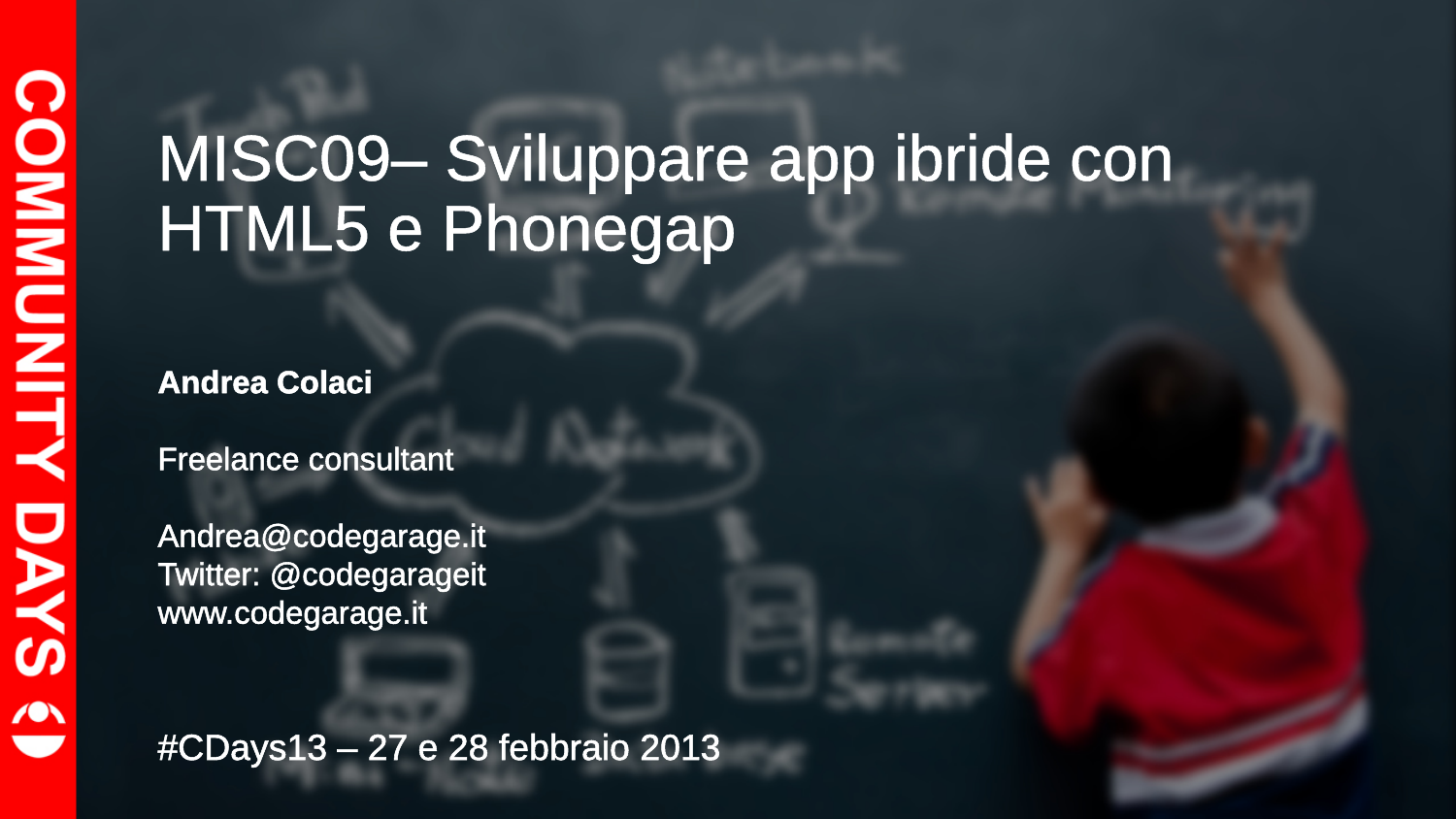

# MISC09– Sviluppare app ibride con HTML5 e Phonegap
Andrea Colaci

Freelance consultant

Andrea@codegarage.it
Twitter: @codegarageit
www.codegarage.it
#CDays13 – 27 e 28 febbraio 2013